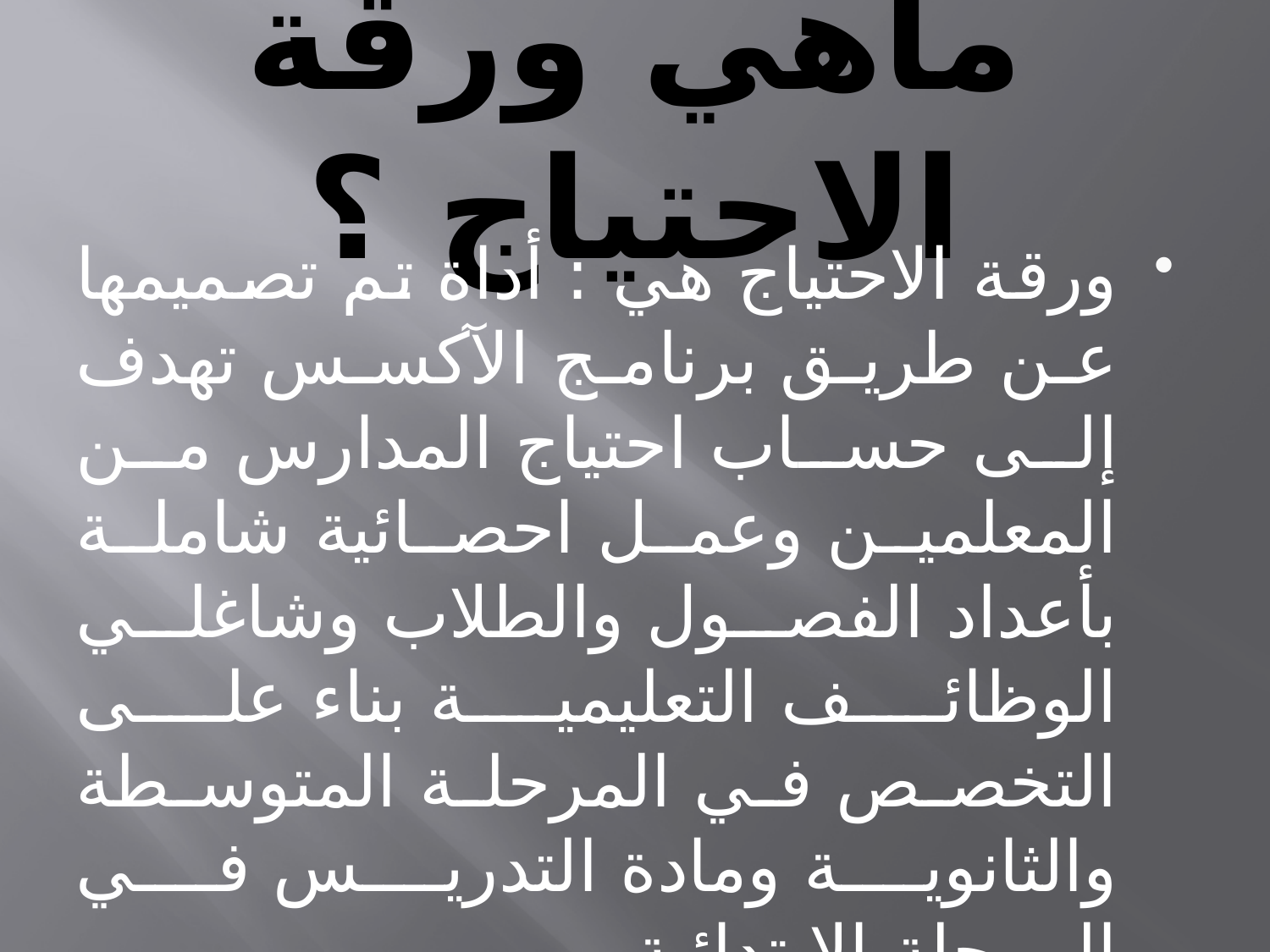

# ماهي ورقة الاحتياج ؟
ورقة الاحتياج هي : أداة تم تصميمها عن طريق برنامج الآكسس تهدف إلى حساب احتياج المدارس من المعلمين وعمل احصائية شاملة بأعداد الفصول والطلاب وشاغلي الوظائف التعليمية بناء على التخصص في المرحلة المتوسطة والثانوية ومادة التدريس في المرحلة الابتدائية .